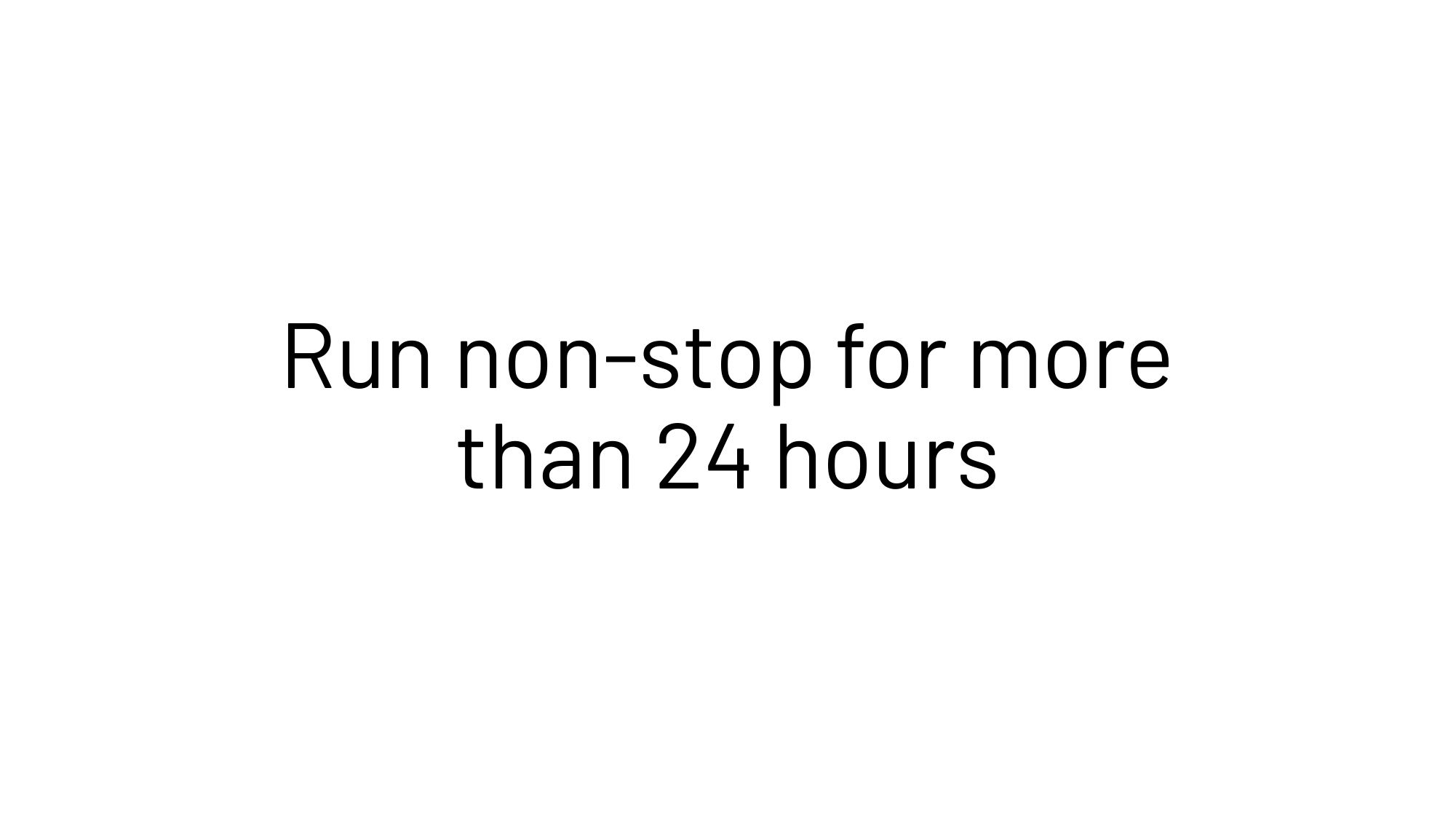

# Run non-stop for more than 24 hours